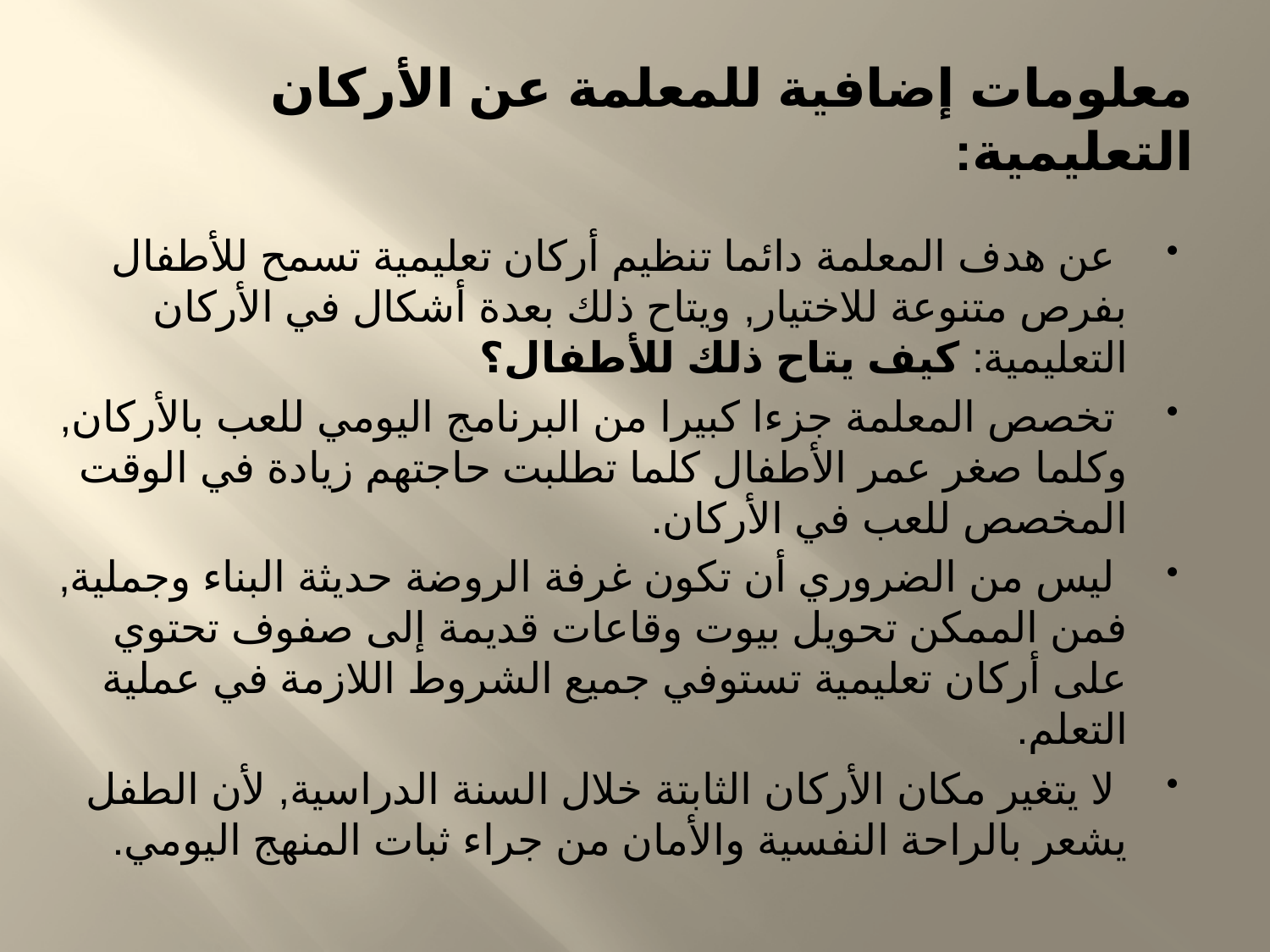

# معلومات إضافية للمعلمة عن الأركان التعليمية:
 عن هدف المعلمة دائما تنظيم أركان تعليمية تسمح للأطفال بفرص متنوعة للاختيار, ويتاح ذلك بعدة أشكال في الأركان التعليمية: كيف يتاح ذلك للأطفال؟
 تخصص المعلمة جزءا كبيرا من البرنامج اليومي للعب بالأركان, وكلما صغر عمر الأطفال كلما تطلبت حاجتهم زيادة في الوقت المخصص للعب في الأركان.
 ليس من الضروري أن تكون غرفة الروضة حديثة البناء وجملية, فمن الممكن تحويل بيوت وقاعات قديمة إلى صفوف تحتوي على أركان تعليمية تستوفي جميع الشروط اللازمة في عملية التعلم.
 لا يتغير مكان الأركان الثابتة خلال السنة الدراسية, لأن الطفل يشعر بالراحة النفسية والأمان من جراء ثبات المنهج اليومي.